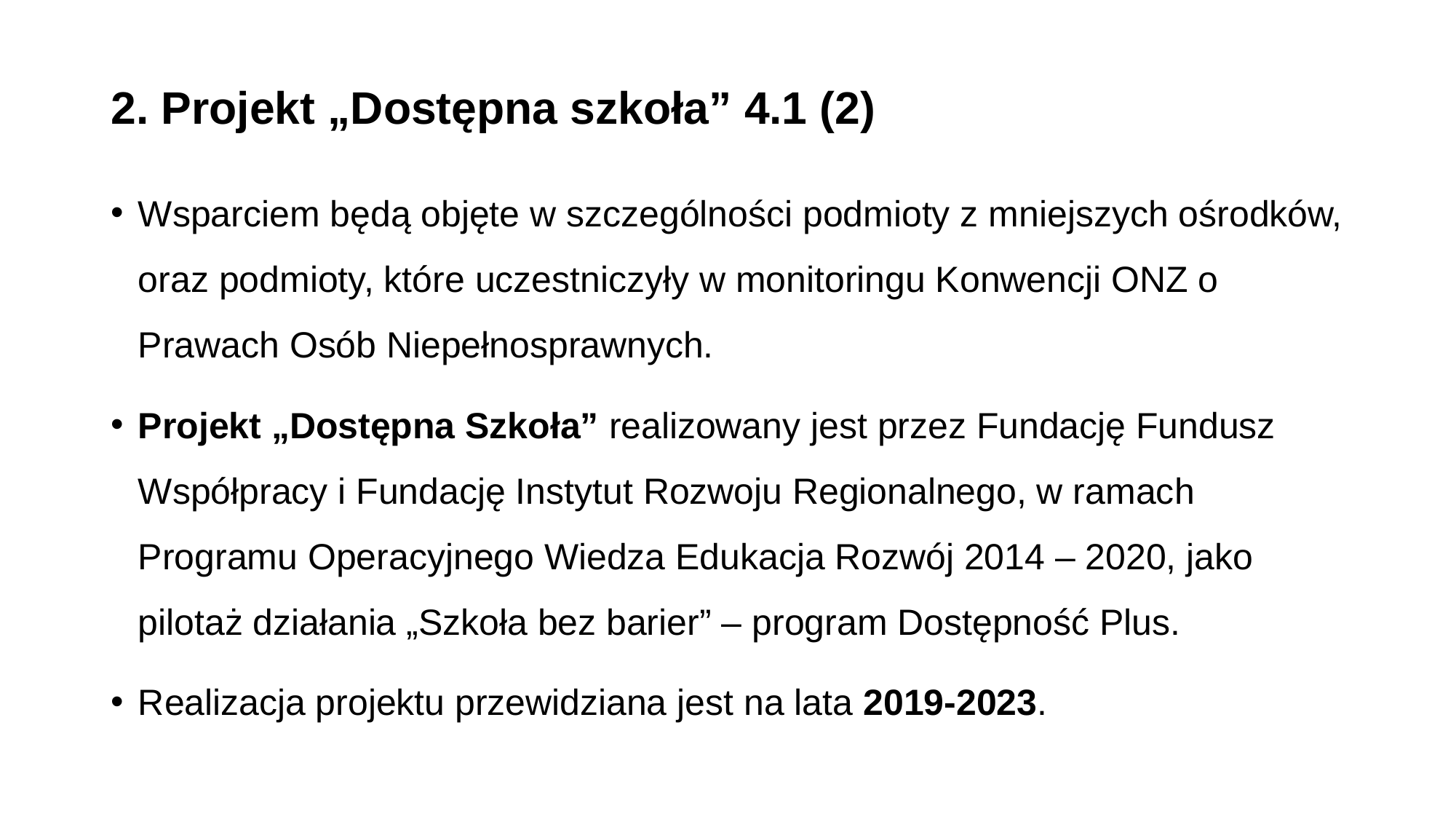

# 2. Projekt „Dostępna szkoła” 4.1 (2)
Wsparciem będą objęte w szczególności podmioty z mniejszych ośrodków, oraz podmioty, które uczestniczyły w monitoringu Konwencji ONZ o Prawach Osób Niepełnosprawnych.
Projekt „Dostępna Szkoła” realizowany jest przez Fundację Fundusz Współpracy i Fundację Instytut Rozwoju Regionalnego, w ramach Programu Operacyjnego Wiedza Edukacja Rozwój 2014 – 2020, jako pilotaż działania „Szkoła bez barier” – program Dostępność Plus.
Realizacja projektu przewidziana jest na lata 2019-2023.